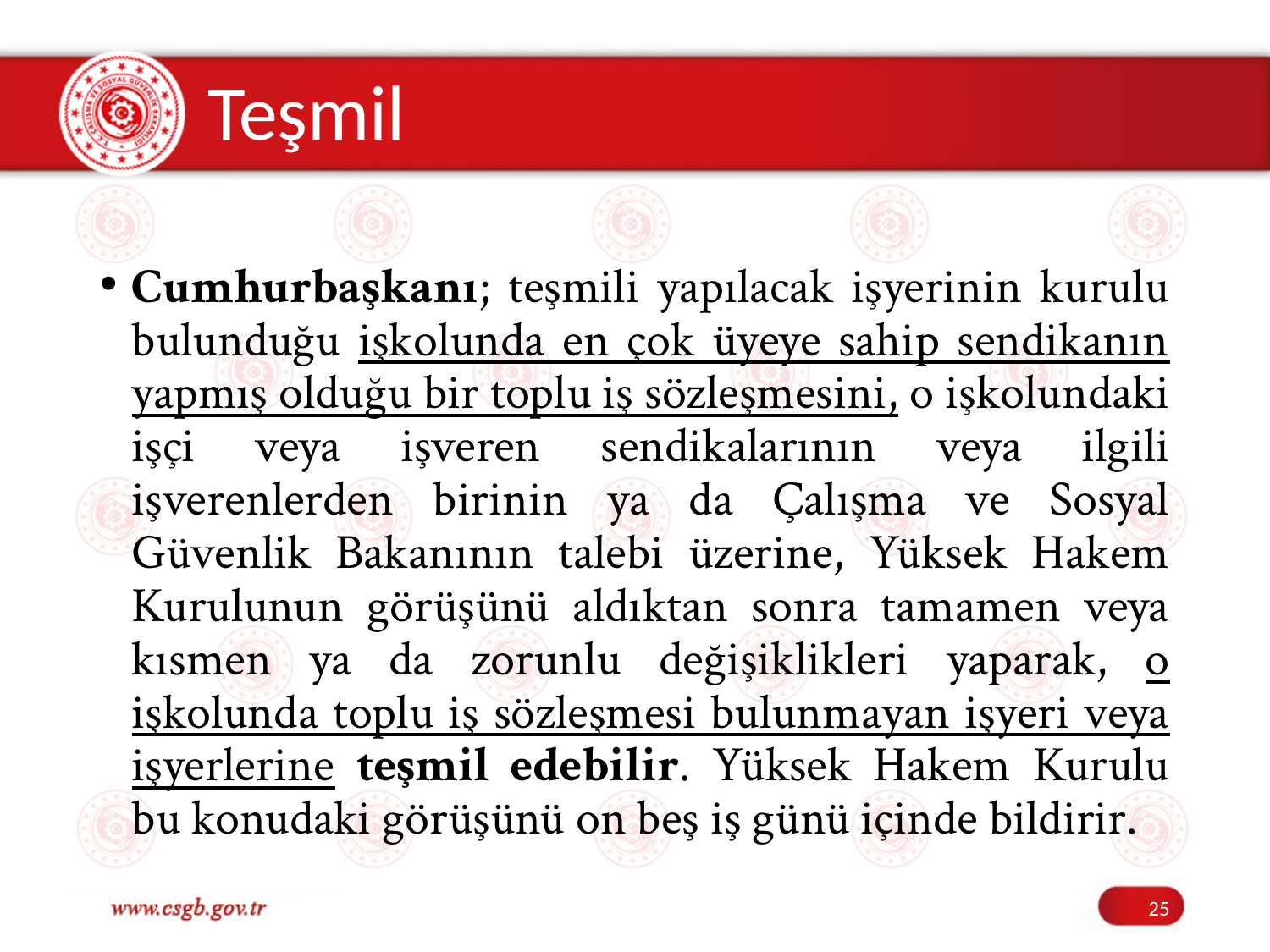

# Teşmil
Cumhurbaşkanı; teşmili yapılacak işyerinin kurulu bulunduğu işkolunda en çok üyeye sahip sendikanın yapmış olduğu bir toplu iş sözleşmesini, o işkolundaki işçi veya işveren sendikalarının veya ilgili işverenlerden birinin ya da Çalışma ve Sosyal Güvenlik Bakanının talebi üzerine, Yüksek Hakem Kurulunun görüşünü aldıktan sonra tamamen veya kısmen ya da zorunlu değişiklikleri yaparak, o işkolunda toplu iş sözleşmesi bulunmayan işyeri veya işyerlerine teşmil edebilir. Yüksek Hakem Kurulu bu konudaki görüşünü on beş iş günü içinde bildirir.

25